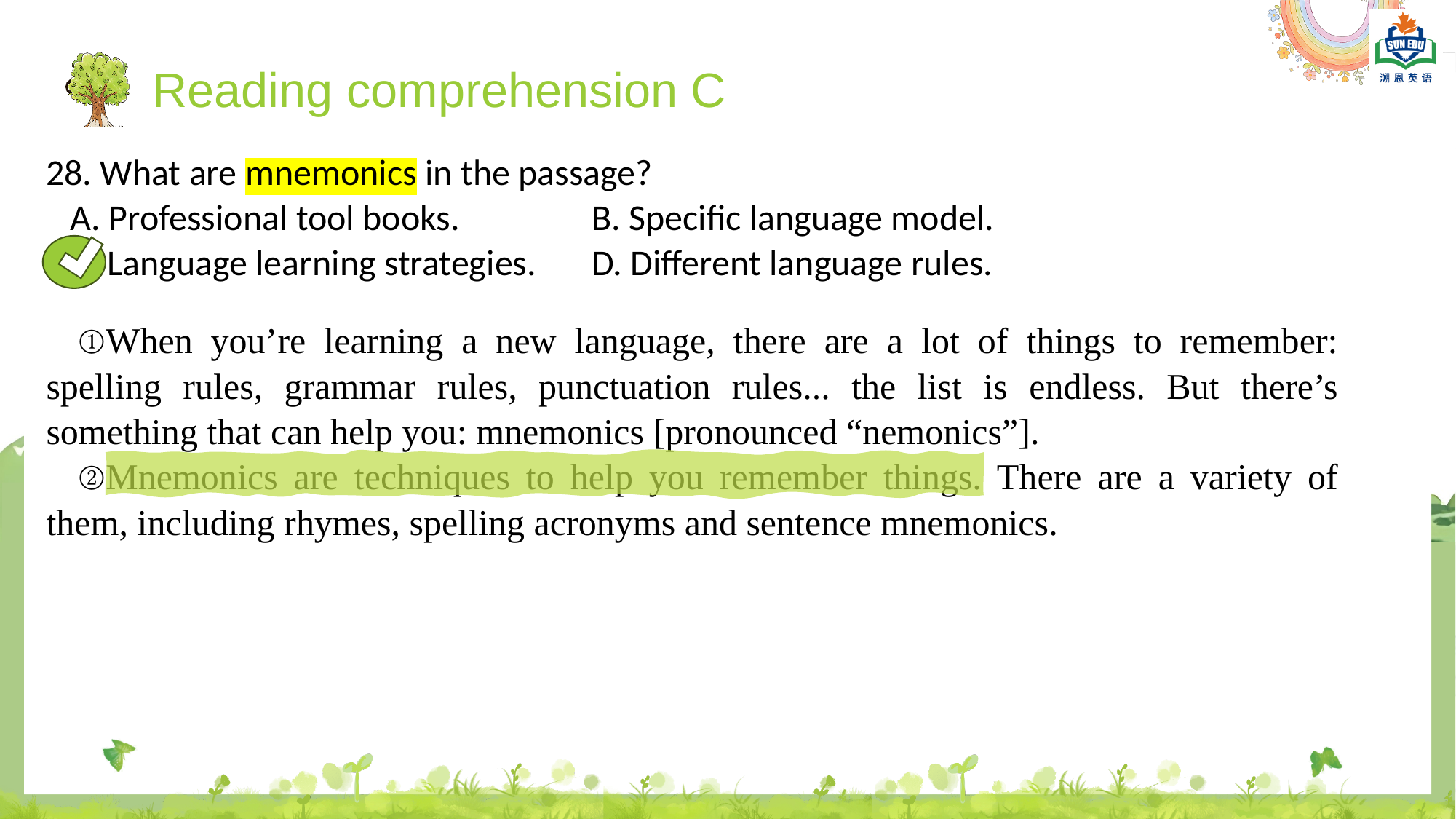

Reading comprehension C
28. What are mnemonics in the passage?
A. Professional tool books.		B. Specific language model.
C. Language learning strategies.	D. Different language rules.

①When you’re learning a new language, there are a lot of things to remember: spelling rules, grammar rules, punctuation rules... the list is endless. But there’s something that can help you: mnemonics [pronounced “nemonics”].
②Mnemonics are techniques to help you remember things. There are a variety of them, including rhymes, spelling acronyms and sentence mnemonics.